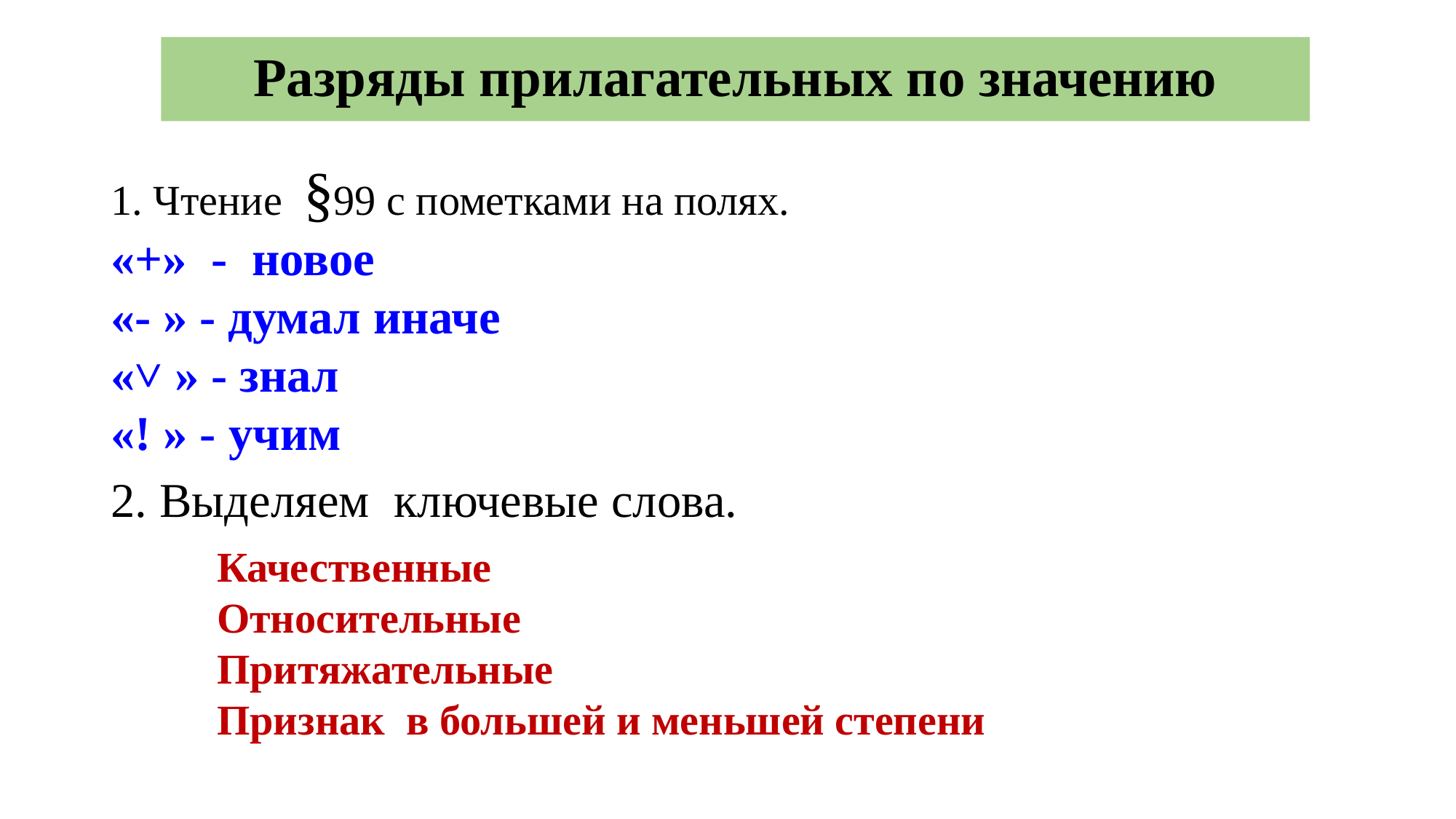

# Разряды прилагательных по значению
1. Чтение  §99 с пометками на полях.
«+»  -  новое
«- » - думал иначе
«˅ » - знал
«! » - учим
2. Выделяем  ключевые слова.

Качественные
Относительные
Притяжательные
Признак  в большей и меньшей степени